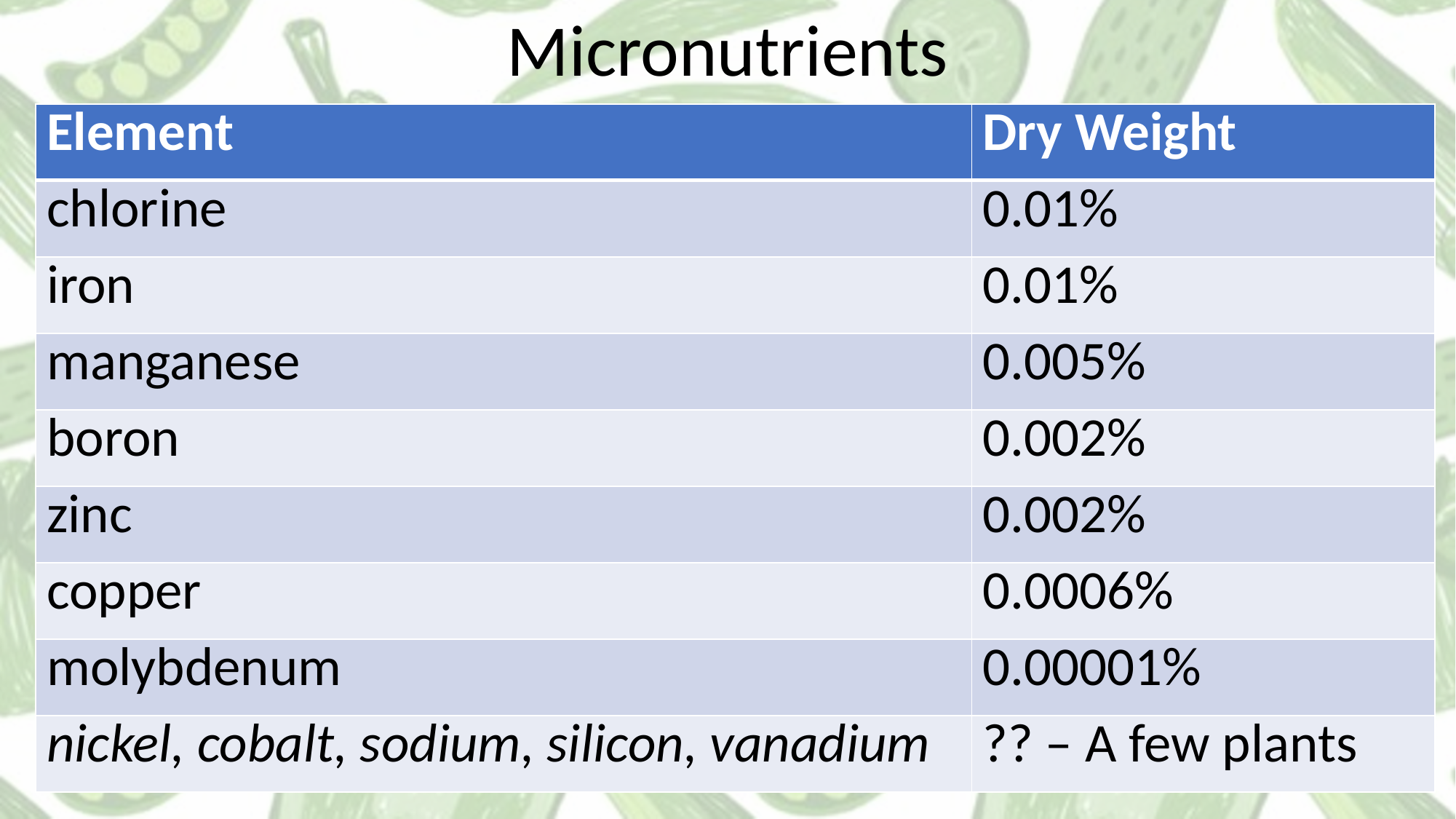

Micronutrients
| Element | Dry Weight |
| --- | --- |
| chlorine | 0.01% |
| iron | 0.01% |
| manganese | 0.005% |
| boron | 0.002% |
| zinc | 0.002% |
| copper | 0.0006% |
| molybdenum | 0.00001% |
| nickel, cobalt, sodium, silicon, vanadium | ?? – A few plants |